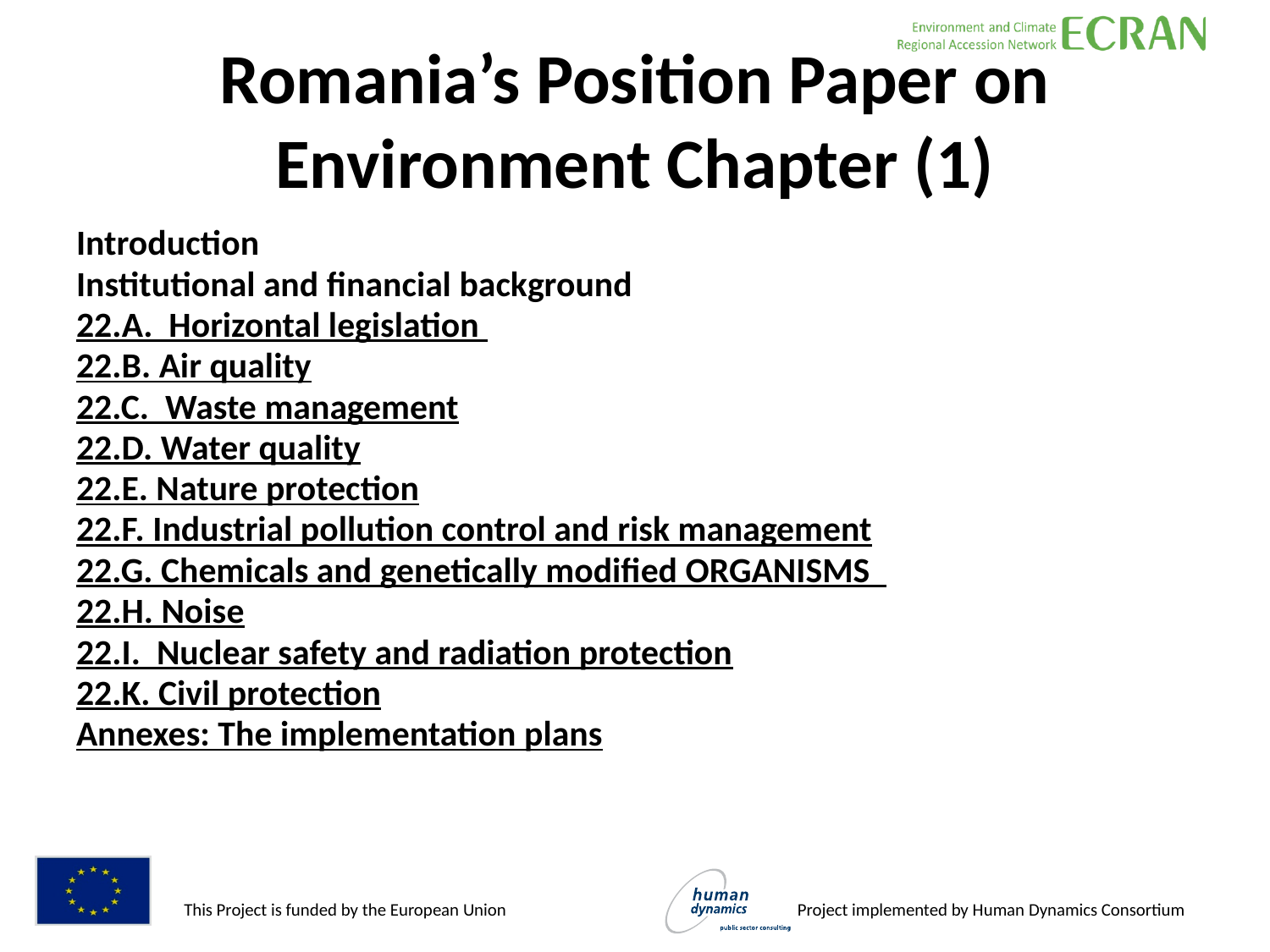

Romania’s Position Paper on Environment Chapter (1)
Introduction
Institutional and financial background
22.A.  Horizontal legislation
22.B. Air quality
22.C.  Waste management
22.D. Water quality
22.E. Nature protection
22.F. Industrial pollution control and risk management
22.G. Chemicals and genetically modified ORGANISMS
22.H. Noise
22.I.  Nuclear safety and radiation protection
22.K. Civil protection
Annexes: The implementation plans